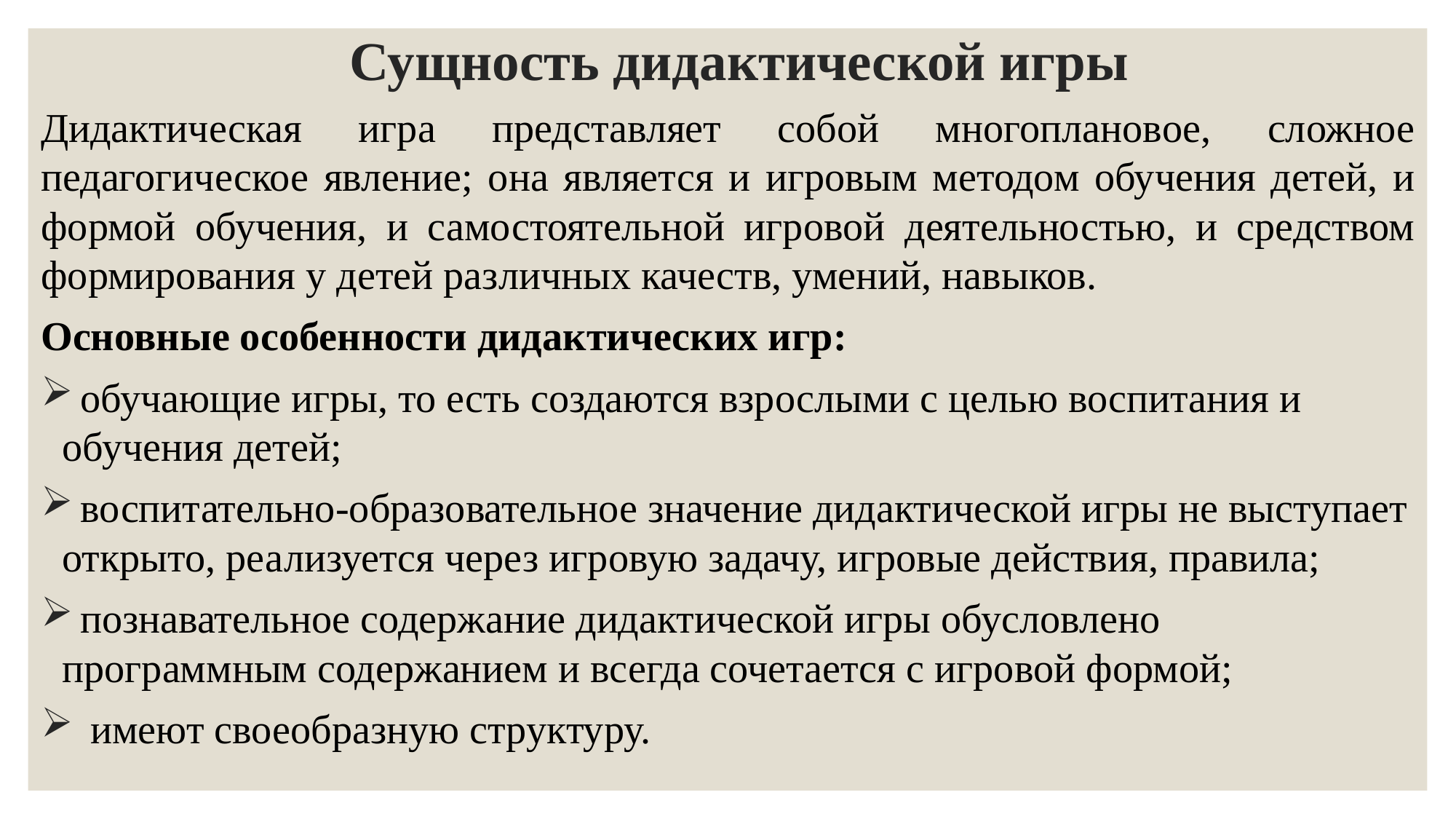

# Сущность дидактической игры
Дидактическая игра представляет собой многоплановое, сложное педагогическое явление; она является и игровым методом обучения детей, и формой обучения, и самостоятельной игровой деятельностью, и средством формирования у детей различных качеств, умений, навыков.
Основные особенности дидактических игр:
 обучающие игры, то есть создаются взрослыми с целью воспитания и обучения детей;
 воспитательно-образовательное значение дидактической игры не выступает открыто, реализуется через игровую задачу, игровые действия, правила;
 познавательное содержание дидактической игры обусловлено программным содержанием и всегда сочетается с игровой формой;
  имеют своеобразную структуру.